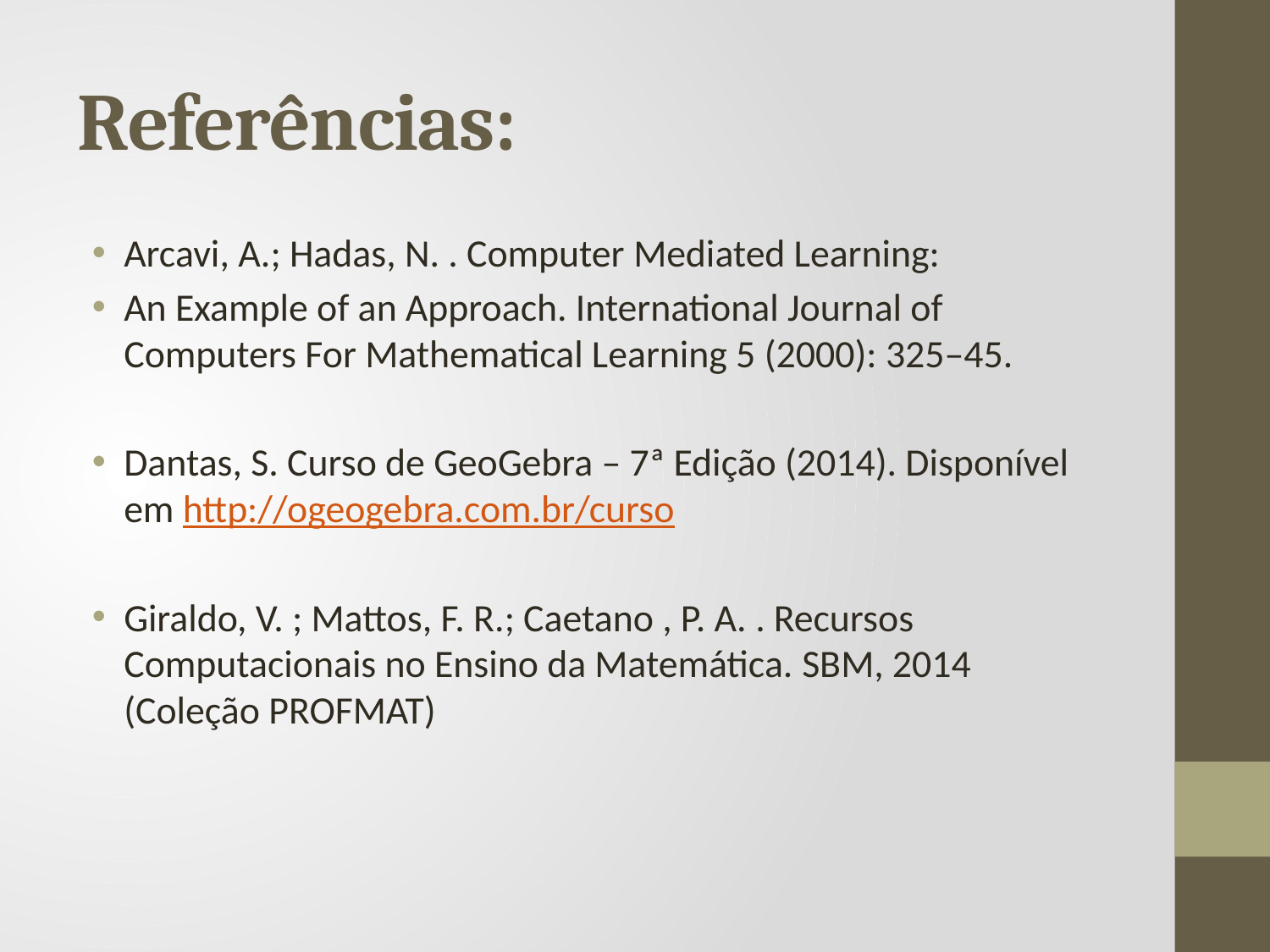

# Referências:
Arcavi, A.; Hadas, N. . Computer Mediated Learning:
An Example of an Approach. International Journal of Computers For Mathematical Learning 5 (2000): 325–45.

Dantas, S. Curso de GeoGebra – 7ª Edição (2014). Disponível em http://ogeogebra.com.br/curso

Giraldo, V. ; Mattos, F. R.; Caetano , P. A. . Recursos Computacionais no Ensino da Matemática. SBM, 2014 (Coleção PROFMAT)